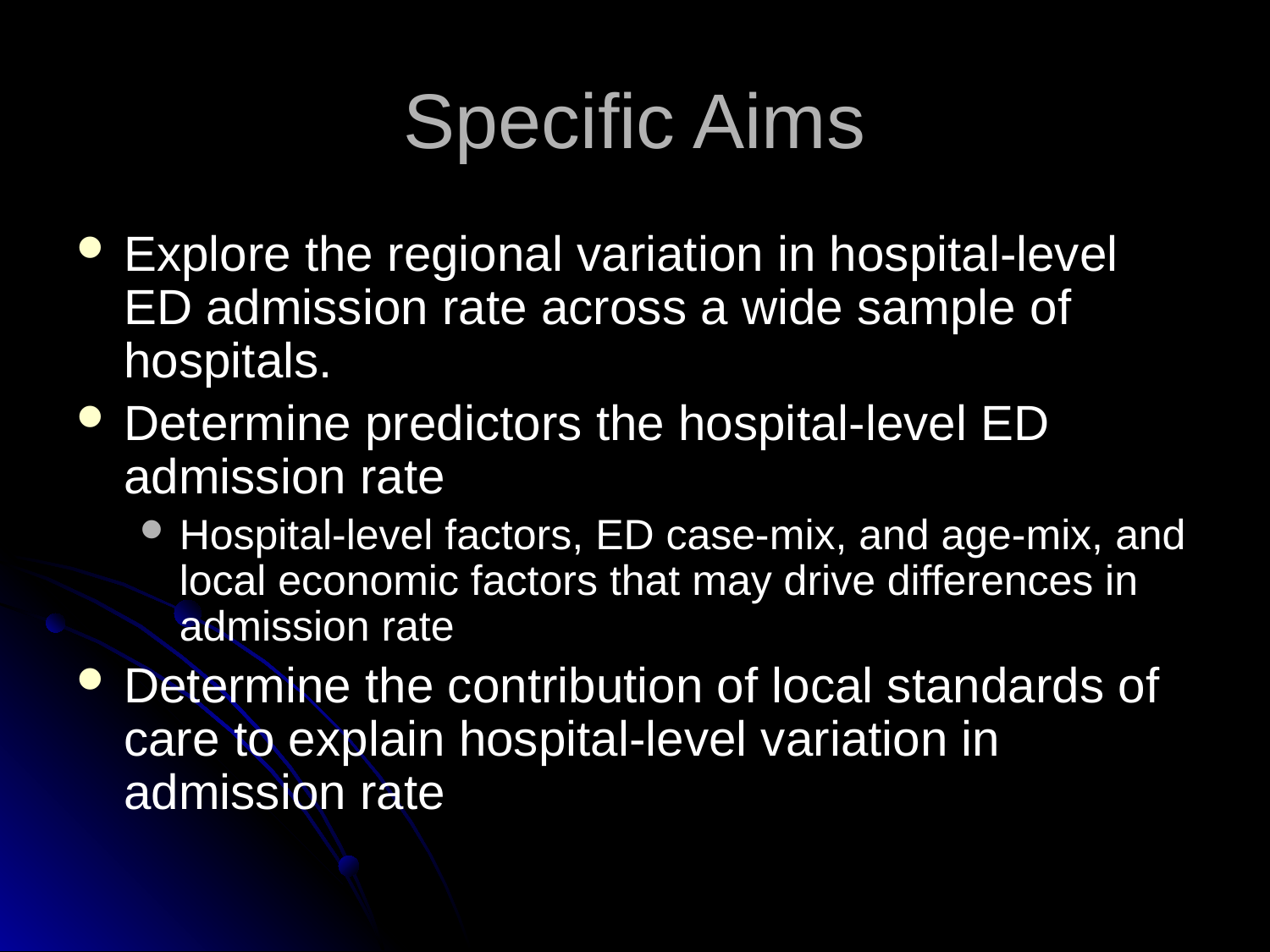

# Specific Aims
Explore the regional variation in hospital-level ED admission rate across a wide sample of hospitals.
Determine predictors the hospital-level ED admission rate
Hospital-level factors, ED case-mix, and age-mix, and local economic factors that may drive differences in admission rate
Determine the contribution of local standards of care to explain hospital-level variation in admission rate